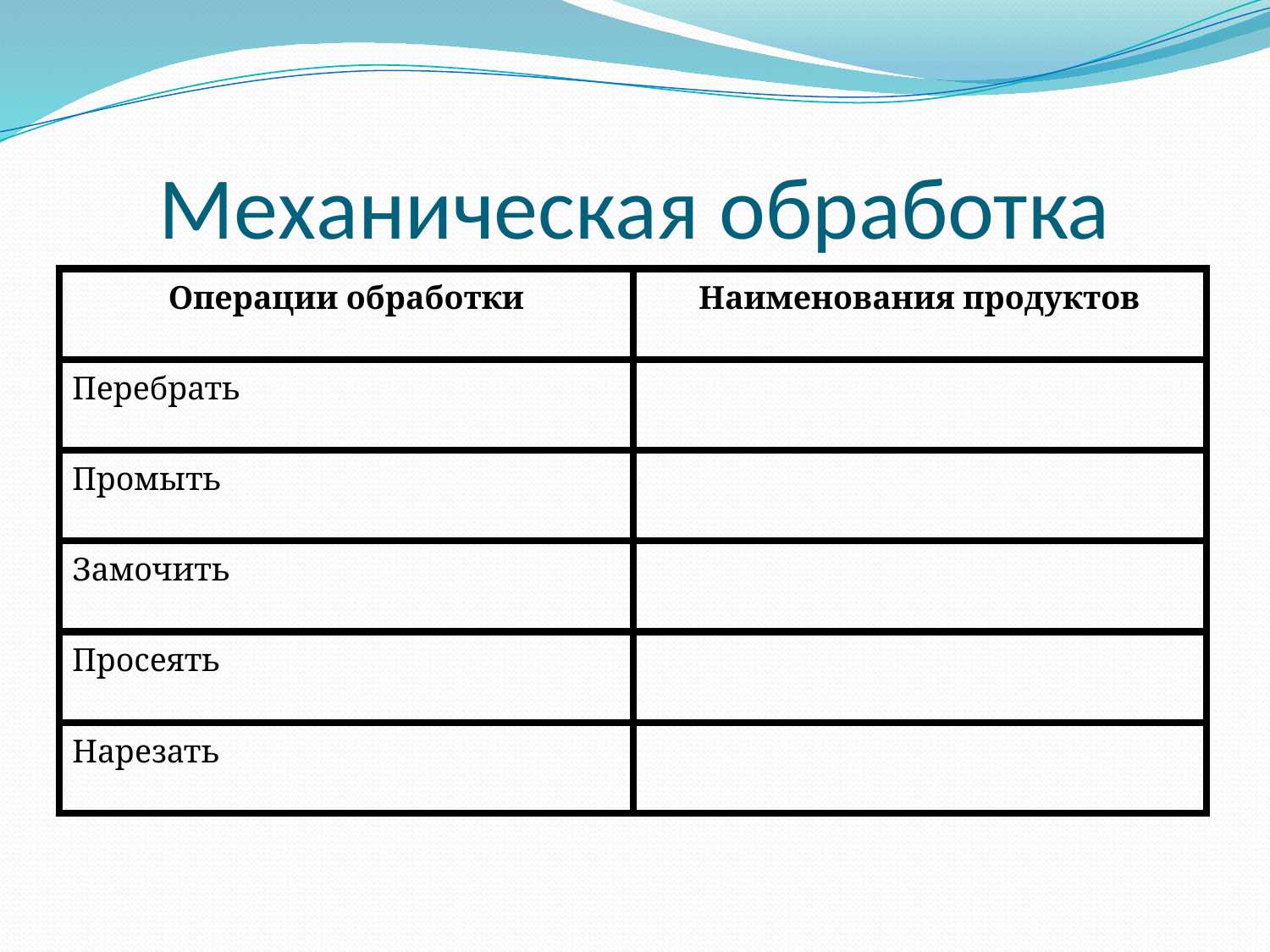

# Механическая обработка
| Операции обработки | Наименования продуктов |
| --- | --- |
| Перебрать |  |
| Промыть |  |
| Замочить |  |
| Просеять |  |
| Нарезать |  |